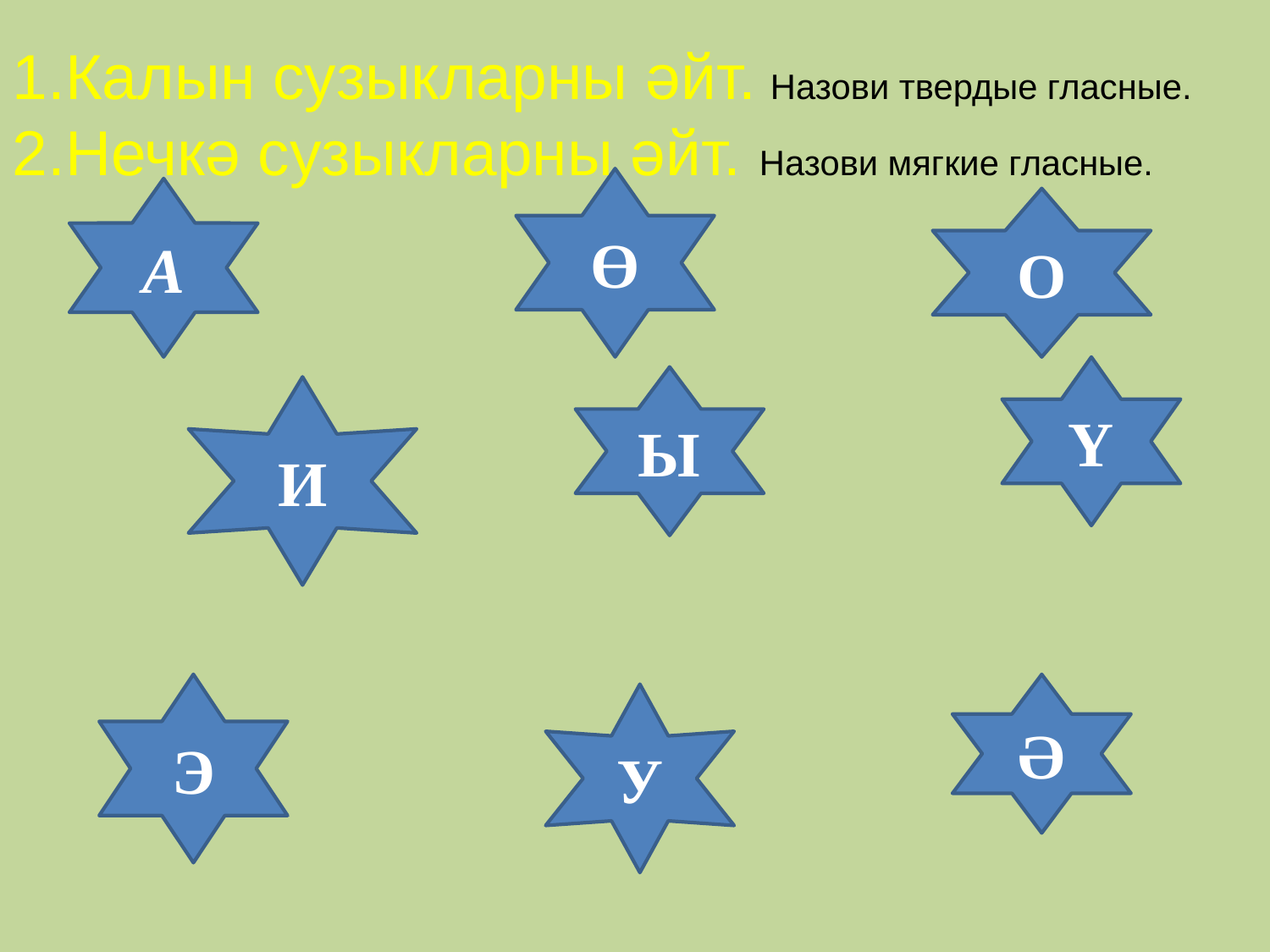

Калын сузыкларны әйт. Назови твердые гласные.
Нечкә сузыкларны әйт. Назови мягкие гласные.
Ө
А
О
Ү
Ы
И
Э
Ә
У